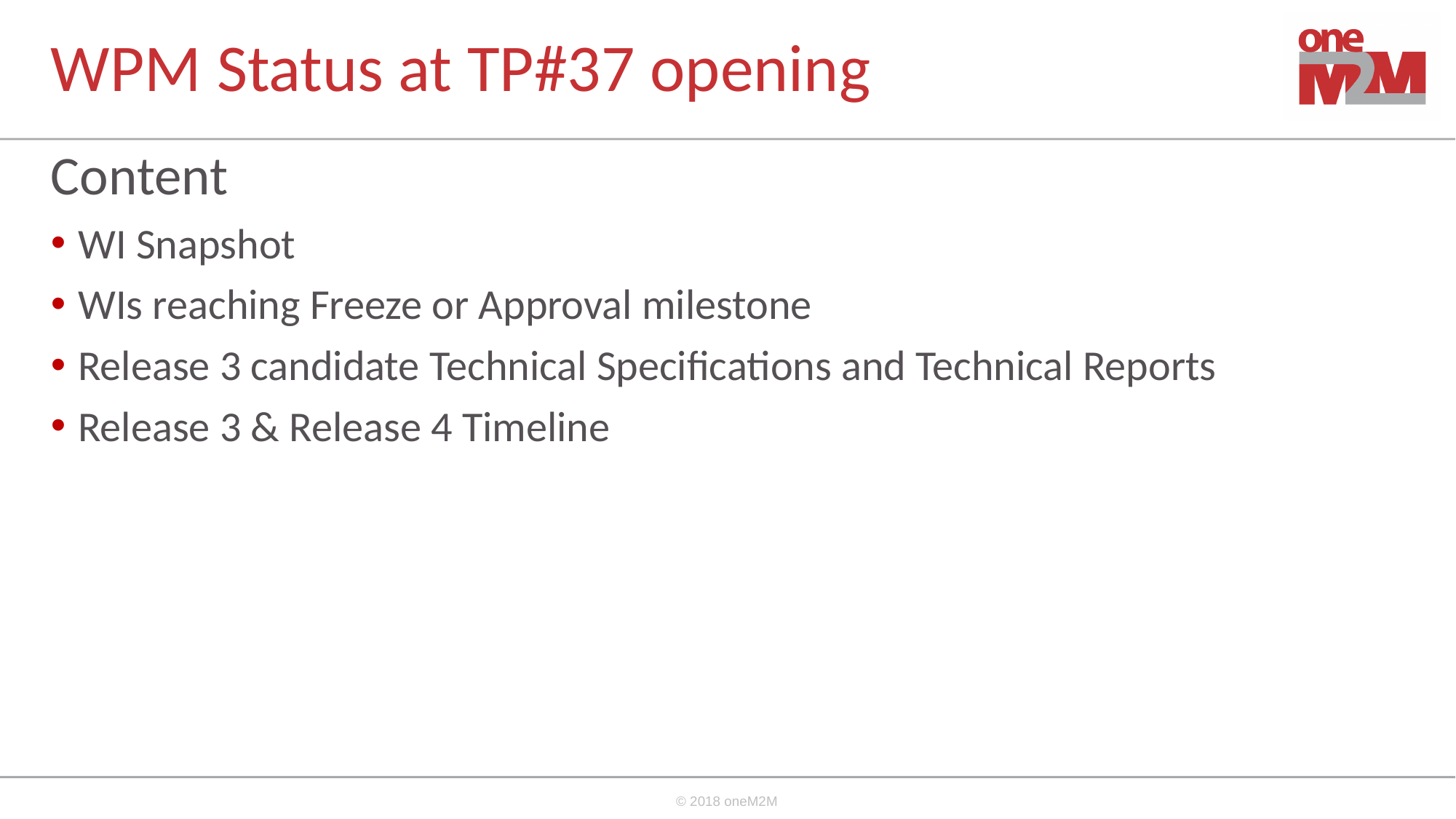

# WPM Status at TP#37 opening
Content
WI Snapshot
WIs reaching Freeze or Approval milestone
Release 3 candidate Technical Specifications and Technical Reports
Release 3 & Release 4 Timeline